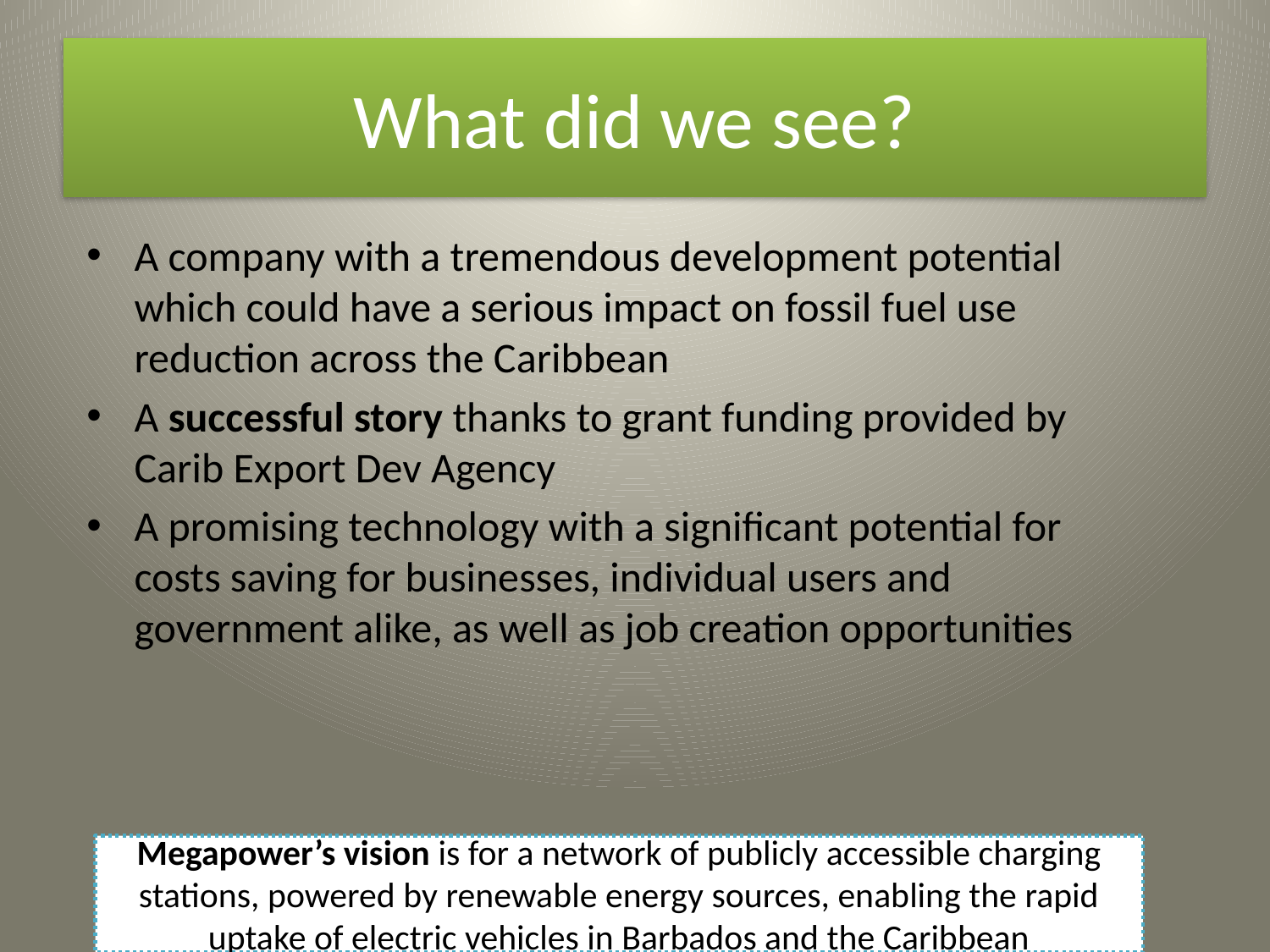

What did we see?
A company with a tremendous development potential which could have a serious impact on fossil fuel use reduction across the Caribbean
A successful story thanks to grant funding provided by Carib Export Dev Agency
A promising technology with a significant potential for costs saving for businesses, individual users and government alike, as well as job creation opportunities

# Megapower’s vision is for a network of publicly accessible charging stations, powered by renewable energy sources, enabling the rapid uptake of electric vehicles in Barbados and the Caribbean